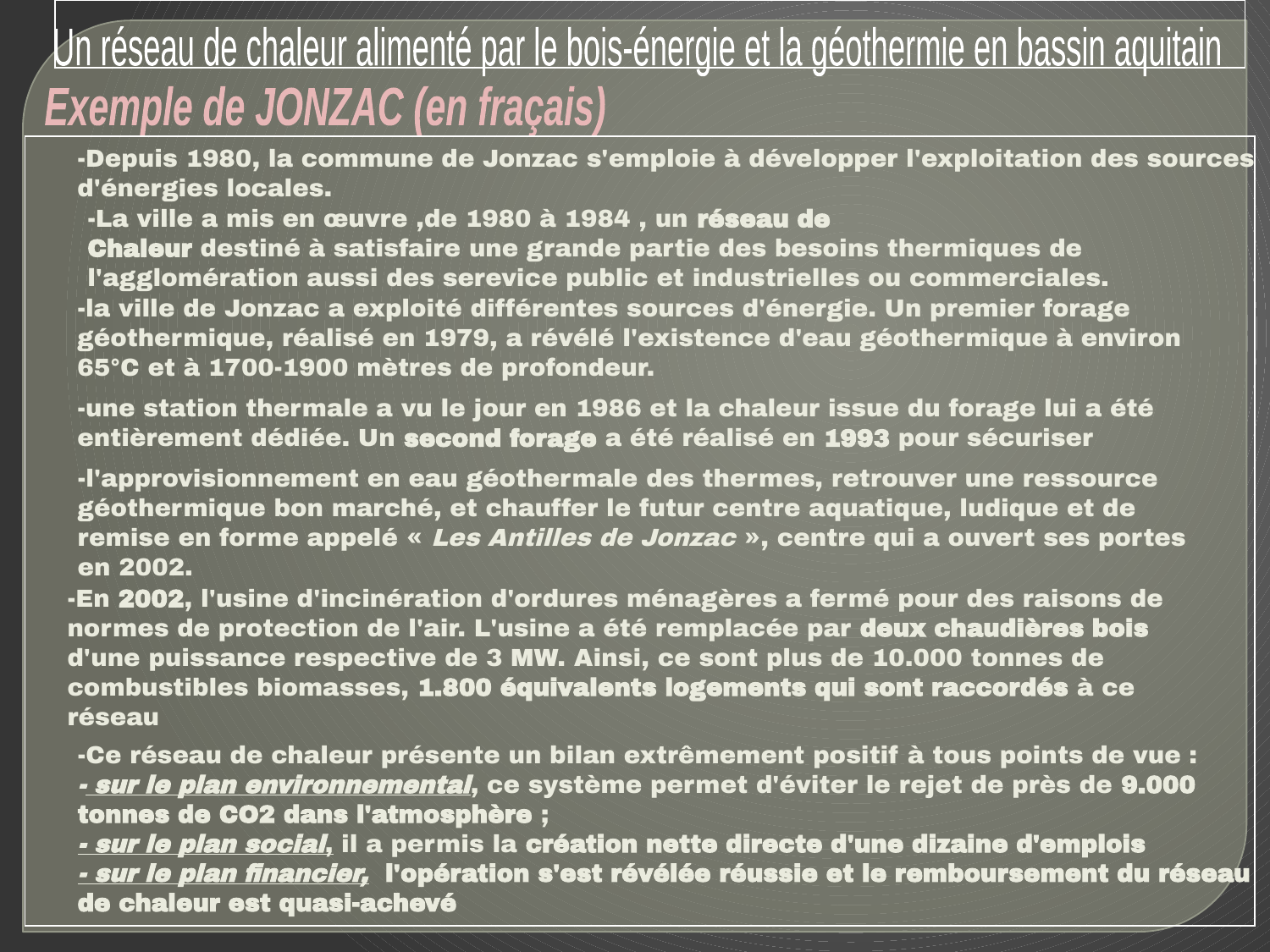

|  |
| --- |
Un réseau de chaleur alimenté par le bois-énergie et la géothermie en bassin aquitain
Exemple de JONZAC (en fraçais)
|  |
| --- |

-Depuis 1980, la commune de Jonzac s'emploie à développer l'exploitation des sources d'énergies locales.
-La ville a mis en œuvre ,de 1980 à 1984 , un réseau de
Chaleur destiné à satisfaire une grande partie des besoins thermiques de l'agglomération aussi des serevice public et industrielles ou commerciales.
-la ville de Jonzac a exploité différentes sources d'énergie. Un premier forage géothermique, réalisé en 1979, a révélé l'existence d'eau géothermique à environ 65°C et à 1700-1900 mètres de profondeur.
-une station thermale a vu le jour en 1986 et la chaleur issue du forage lui a été entièrement dédiée. Un second forage a été réalisé en 1993 pour sécuriser
-l'approvisionnement en eau géothermale des thermes, retrouver une ressource géothermique bon marché, et chauffer le futur centre aquatique, ludique et de remise en forme appelé « Les Antilles de Jonzac », centre qui a ouvert ses portes en 2002.
-En 2002, l'usine d'incinération d'ordures ménagères a fermé pour des raisons de normes de protection de l'air. L'usine a été remplacée par deux chaudières bois d'une puissance respective de 3 MW. Ainsi, ce sont plus de 10.000 tonnes de combustibles biomasses, 1.800 équivalents logements qui sont raccordés à ce réseau
-Ce réseau de chaleur présente un bilan extrêmement positif à tous points de vue :
- sur le plan environnemental, ce système permet d'éviter le rejet de près de 9.000 tonnes de CO2 dans l'atmosphère ;
- sur le plan social, il a permis la création nette directe d'une dizaine d'emplois
- sur le plan financier,  l'opération s'est révélée réussie et le remboursement du réseau de chaleur est quasi-achevé